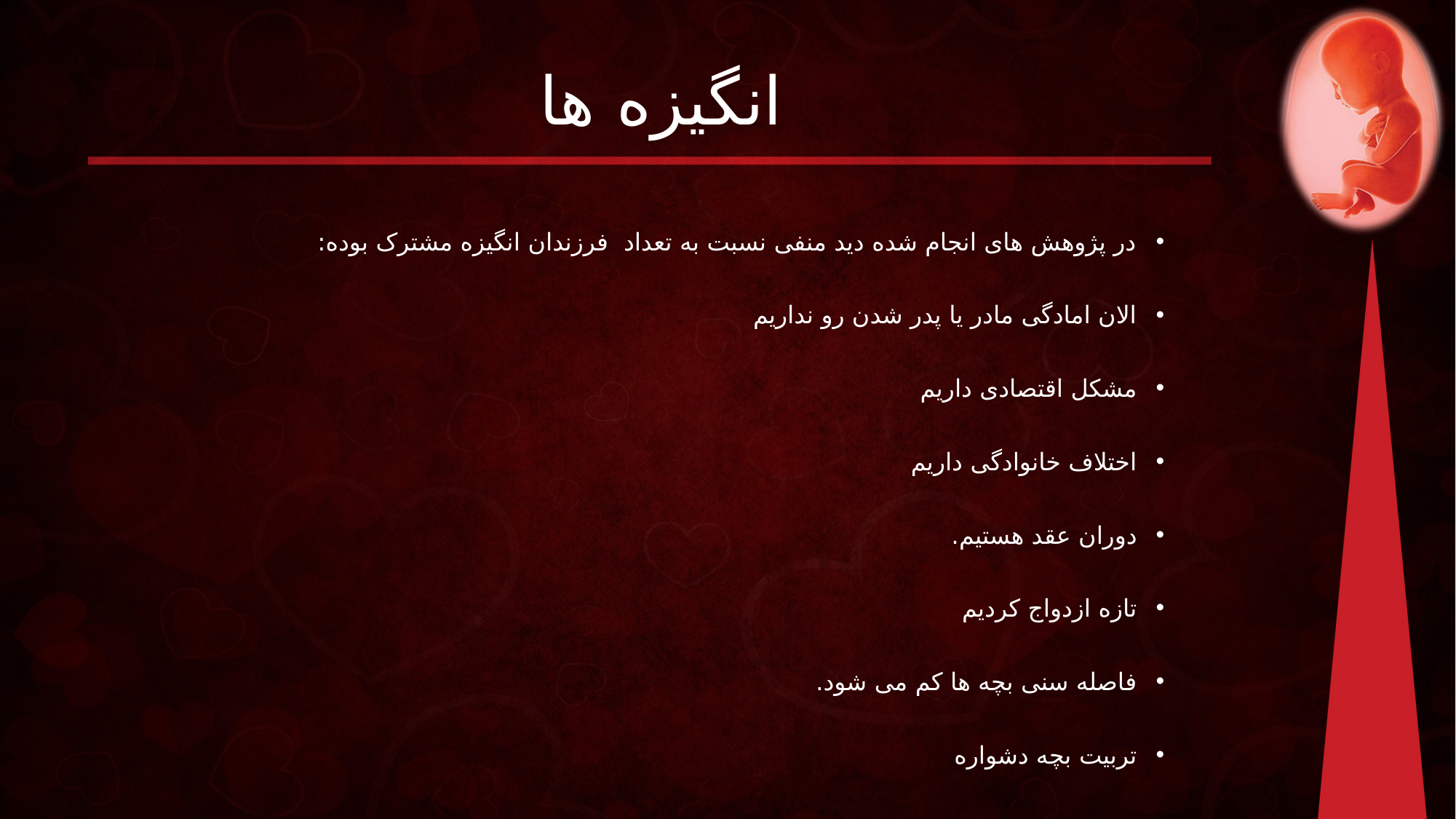

# انگیزه ها
در پژوهش های انجام شده دید منفی نسبت به تعداد  فرزندان انگیزه مشترک بوده:
الان امادگی مادر یا پدر شدن رو نداریم
مشکل اقتصادی داریم
اختلاف خانوادگی داریم
دوران عقد هستیم.
تازه ازدواج کردیم
فاصله سنی بچه ها کم می شود.
تربیت بچه دشواره